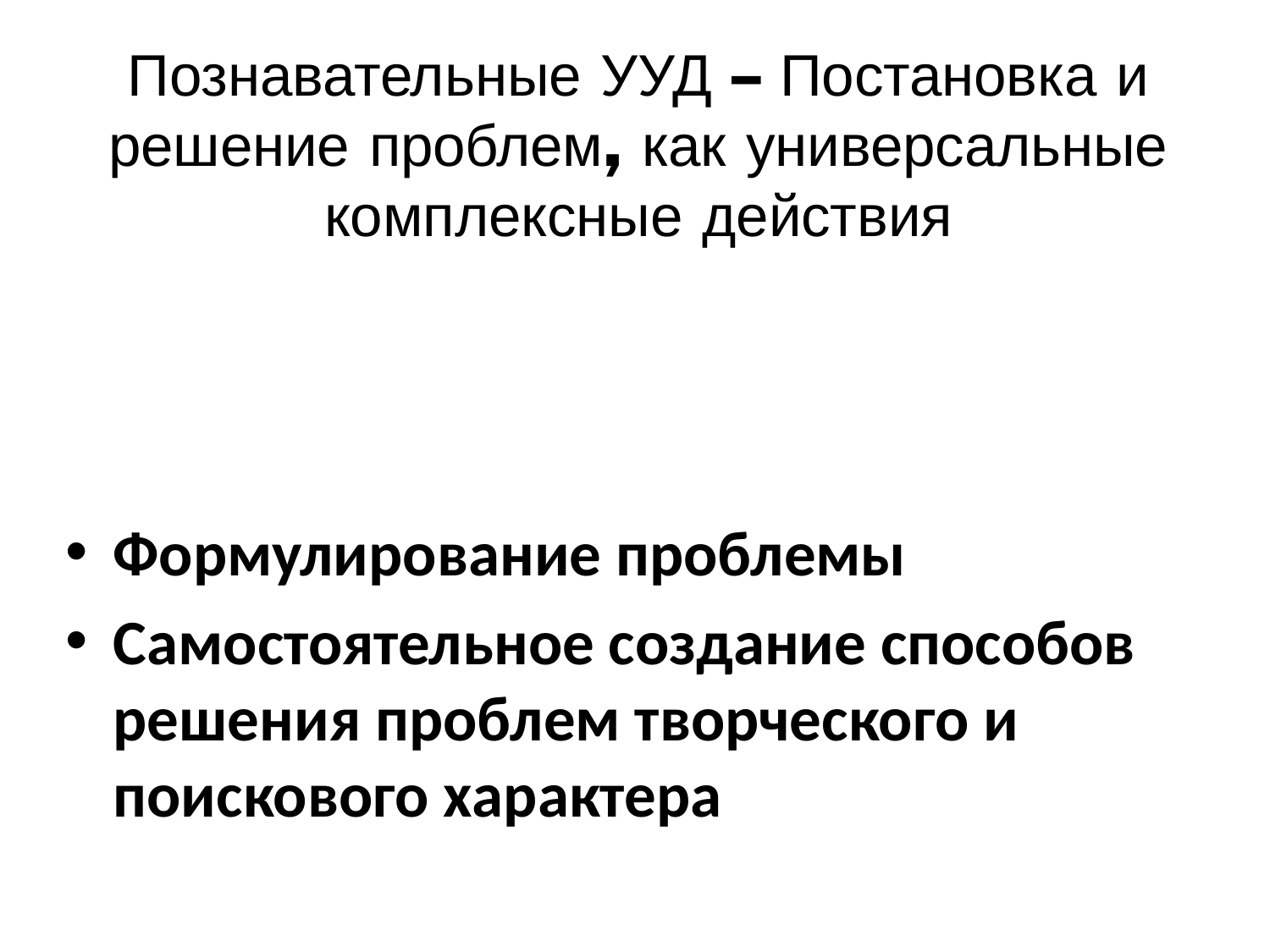

# Познавательные УУД – Постановка и решение проблем, как универсальные комплексные действия
Формулирование проблемы
Самостоятельное создание способов решения проблем творческого и поискового характера